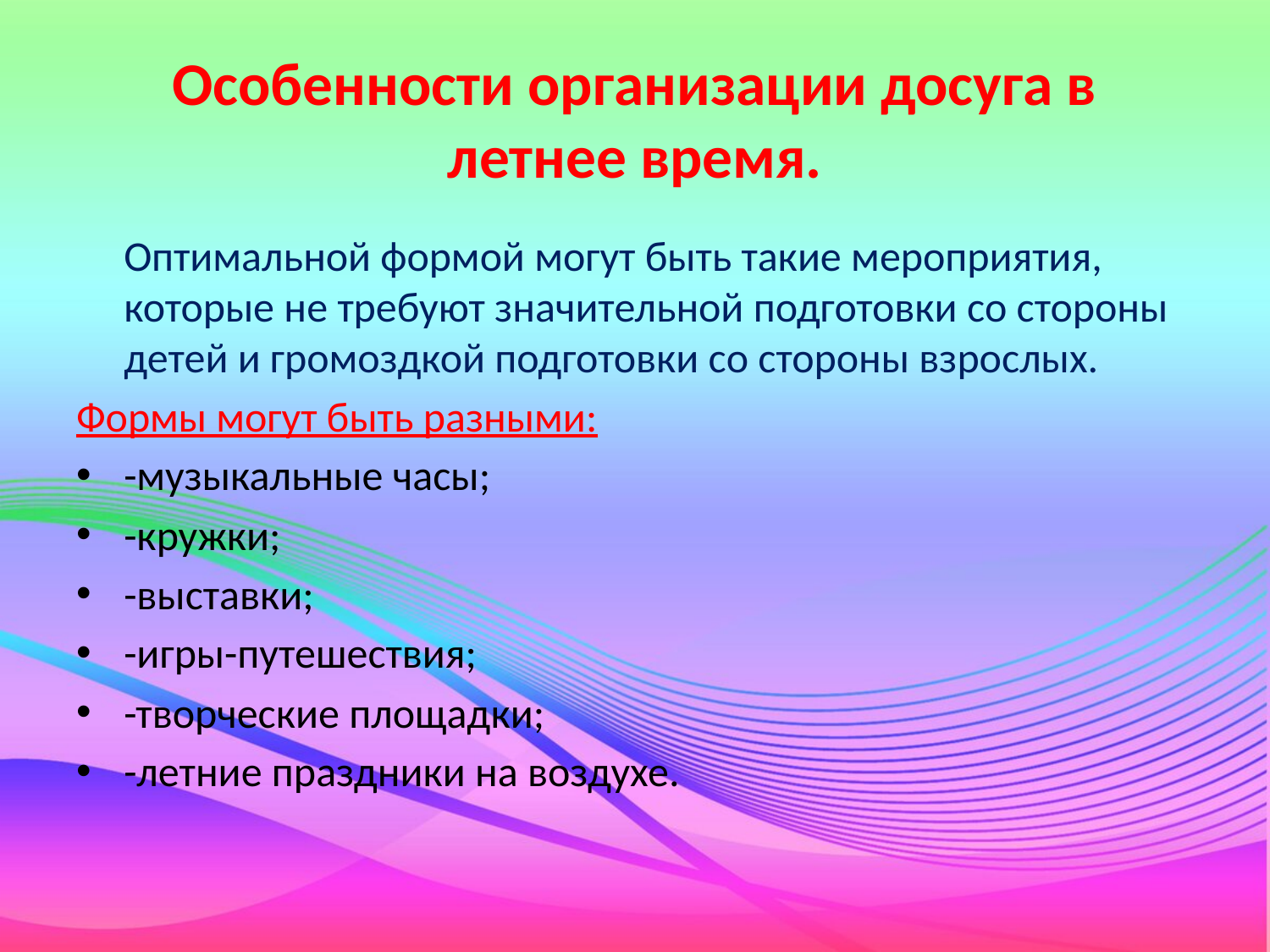

# Особенности организации досуга в летнее время.
     Оптимальной формой могут быть такие мероприятия, которые не требуют значительной подготовки со стороны детей и громоздкой подготовки со стороны взрослых.
Формы могут быть разными:
-музыкальные часы;
-кружки;
-выставки;
-игры-путешествия;
-творческие площадки;
-летние праздники на воздухе.